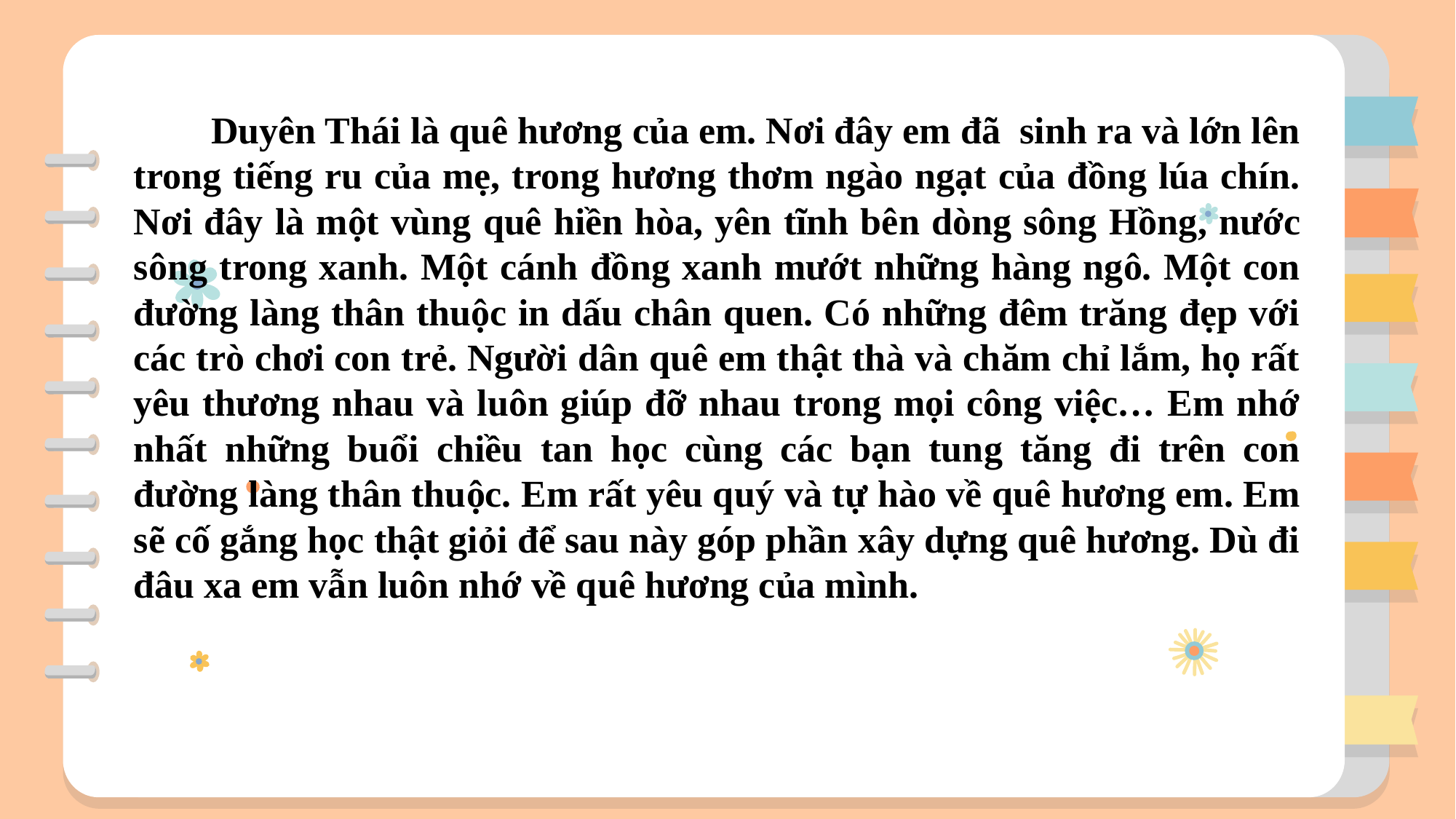

Duyên Thái là quê hương của em. Nơi đây em đã  sinh ra và lớn lên trong tiếng ru của mẹ, trong hương thơm ngào ngạt của đồng lúa chín. Nơi đây là một vùng quê hiền hòa, yên tĩnh bên dòng sông Hồng, nước sông trong xanh. Một cánh đồng xanh mướt những hàng ngô. Một con đường làng thân thuộc in dấu chân quen. Có những đêm trăng đẹp với các trò chơi con trẻ. Người dân quê em thật thà và chăm chỉ lắm, họ rất yêu thương nhau và luôn giúp đỡ nhau trong mọi công việc… Em nhớ nhất những buổi chiều tan học cùng các bạn tung tăng đi trên con đường làng thân thuộc. Em rất yêu quý và tự hào về quê hương em. Em sẽ cố gắng học thật giỏi để sau này góp phần xây dựng quê hương. Dù đi đâu xa em vẫn luôn nhớ về quê hương của mình.